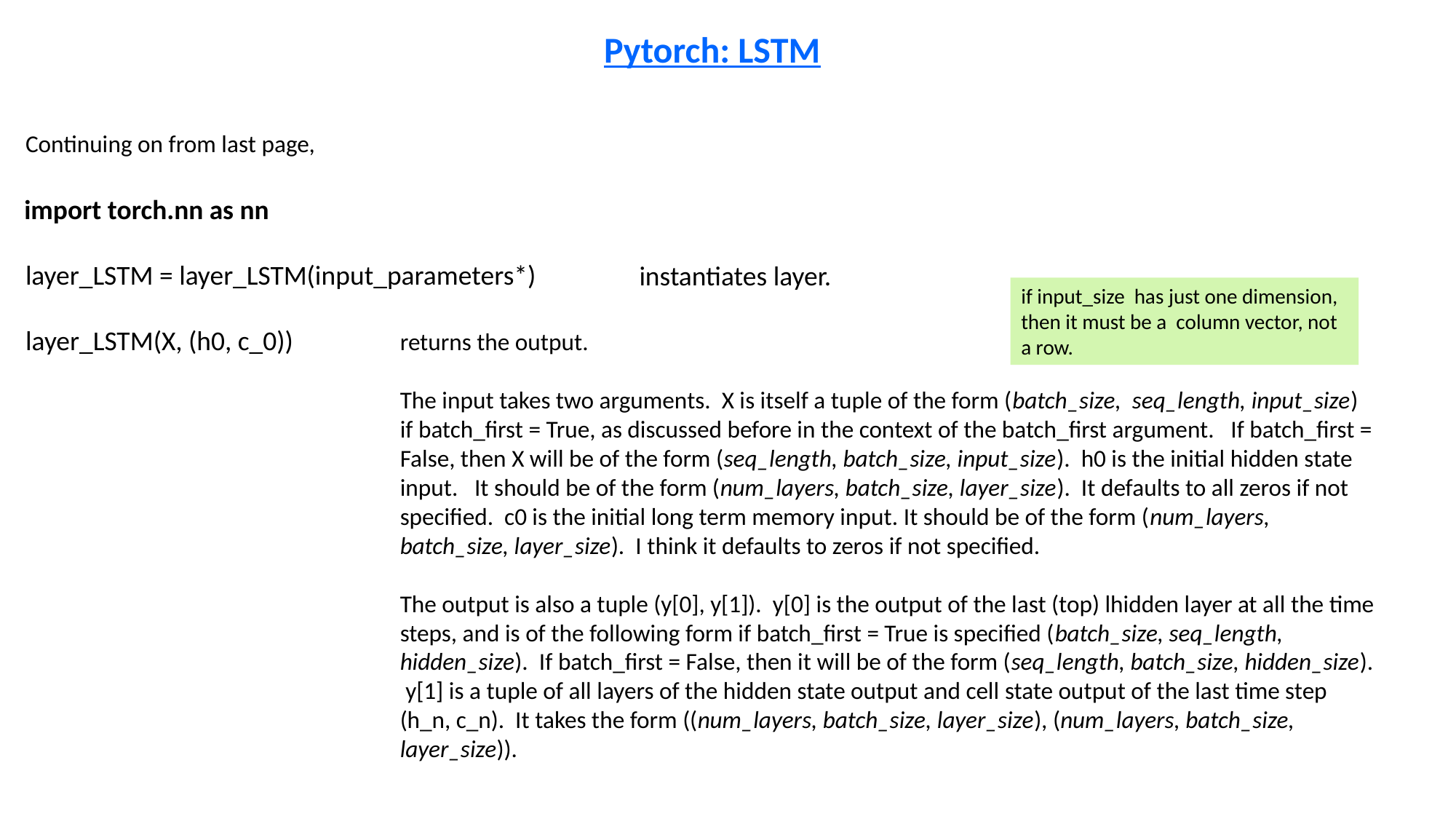

Pytorch: LSTM
Continuing on from last page,
import torch.nn as nn
layer_LSTM = layer_LSTM(input_parameters*)
instantiates layer.
if input_size  has just one dimension, then it must be a  column vector, not a row.
layer_LSTM(X, (h0, c_0))
returns the output.

The input takes two arguments.  X is itself a tuple of the form (batch_size,  seq_length, input_size) if batch_first = True, as discussed before in the context of the batch_first argument.   If batch_first = False, then X will be of the form (seq_length, batch_size, input_size).  h0 is the initial hidden state input.   It should be of the form (num_layers, batch_size, layer_size).  It defaults to all zeros if not specified.  c0 is the initial long term memory input. It should be of the form (num_layers, batch_size, layer_size).  I think it defaults to zeros if not specified.

The output is also a tuple (y[0], y[1]).  y[0] is the output of the last (top) lhidden layer at all the time steps, and is of the following form if batch_first = True is specified (batch_size, seq_length, hidden_size).  If batch_first = False, then it will be of the form (seq_length, batch_size, hidden_size).  y[1] is a tuple of all layers of the hidden state output and cell state output of the last time step (h_n, c_n).  It takes the form ((num_layers, batch_size, layer_size), (num_layers, batch_size, layer_size)).